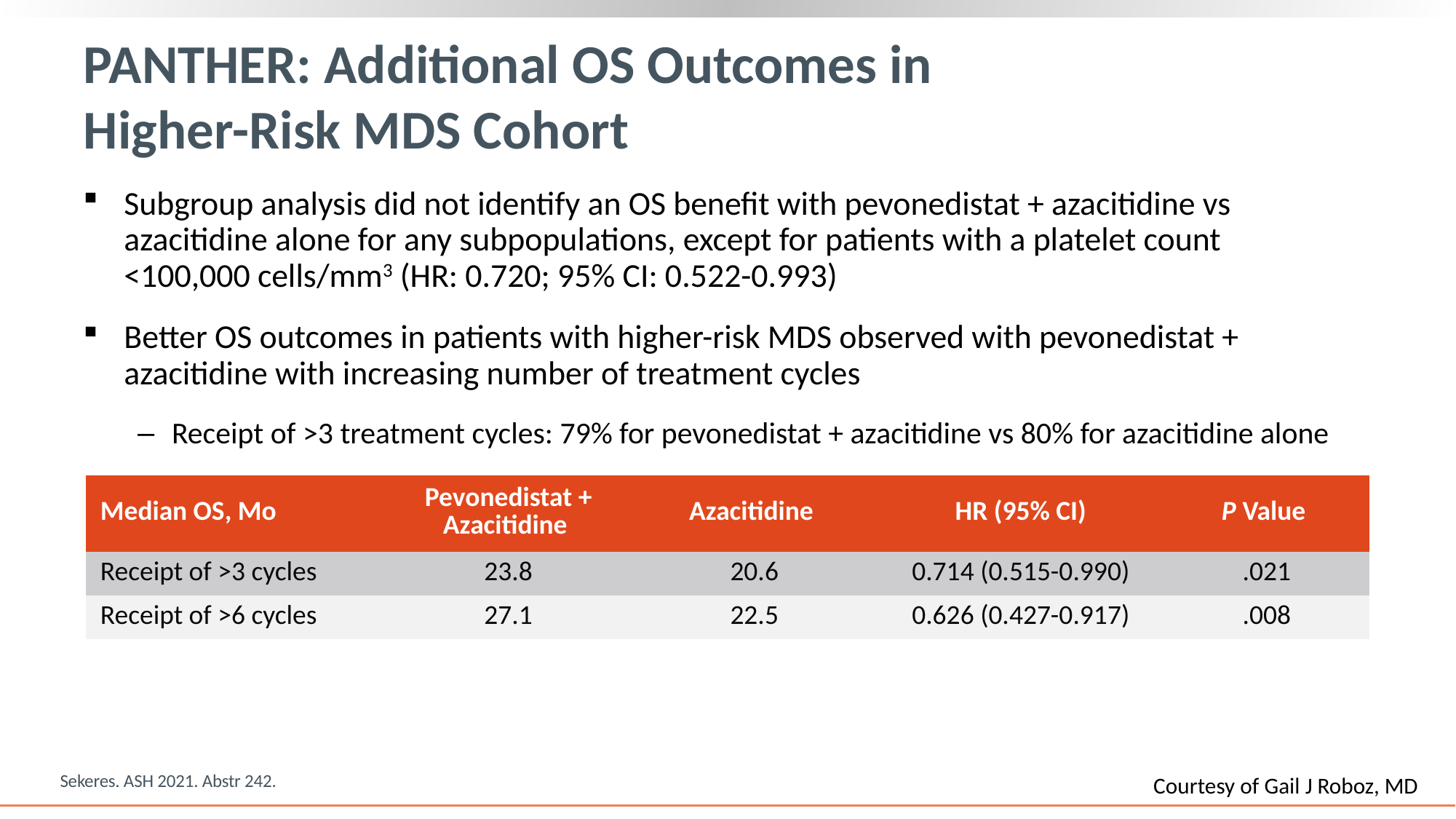

# PANTHER: Additional OS Outcomes in Higher-Risk MDS Cohort
Subgroup analysis did not identify an OS benefit with pevonedistat + azacitidine vs azacitidine alone for any subpopulations, except for patients with a platelet count
<100,000 cells/mm3 (HR: 0.720; 95% CI: 0.522-0.993)
Better OS outcomes in patients with higher-risk MDS observed with pevonedistat + azacitidine with increasing number of treatment cycles
Receipt of >3 treatment cycles: 79% for pevonedistat + azacitidine vs 80% for azacitidine alone
| Median OS, Mo | Pevonedistat + Azacitidine | Azacitidine | HR (95% CI) | P Value |
| --- | --- | --- | --- | --- |
| Receipt of >3 cycles | 23.8 | 20.6 | 0.714 (0.515-0.990) | .021 |
| Receipt of >6 cycles | 27.1 | 22.5 | 0.626 (0.427-0.917) | .008 |
Sekeres. ASH 2021. Abstr 242.
Courtesy of Gail J Roboz, MD